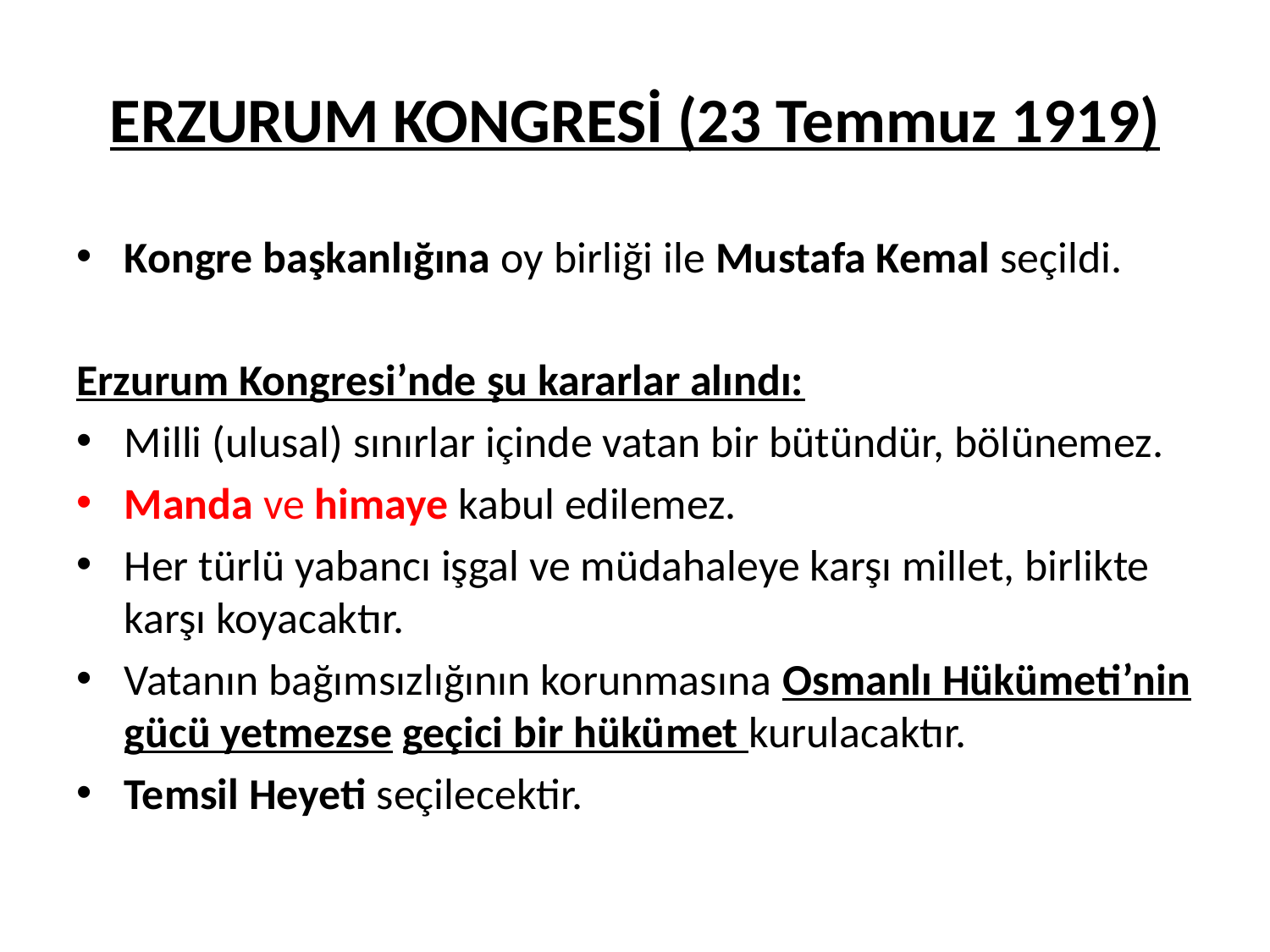

# ERZURUM KONGRESİ (23 Temmuz 1919)
Kongre başkanlığına oy birliği ile Mustafa Kemal seçildi.

Erzurum Kongresi’nde şu kararlar alındı:
Milli (ulusal) sınırlar içinde vatan bir bütündür, bölünemez.
Manda ve himaye kabul edilemez.
Her türlü yabancı işgal ve müdahaleye karşı millet, birlikte karşı koyacaktır.
Vatanın bağımsızlığının korunmasına Osmanlı Hükümeti’nin gücü yetmezse geçici bir hükümet kurulacaktır.
Temsil Heyeti seçilecektir.